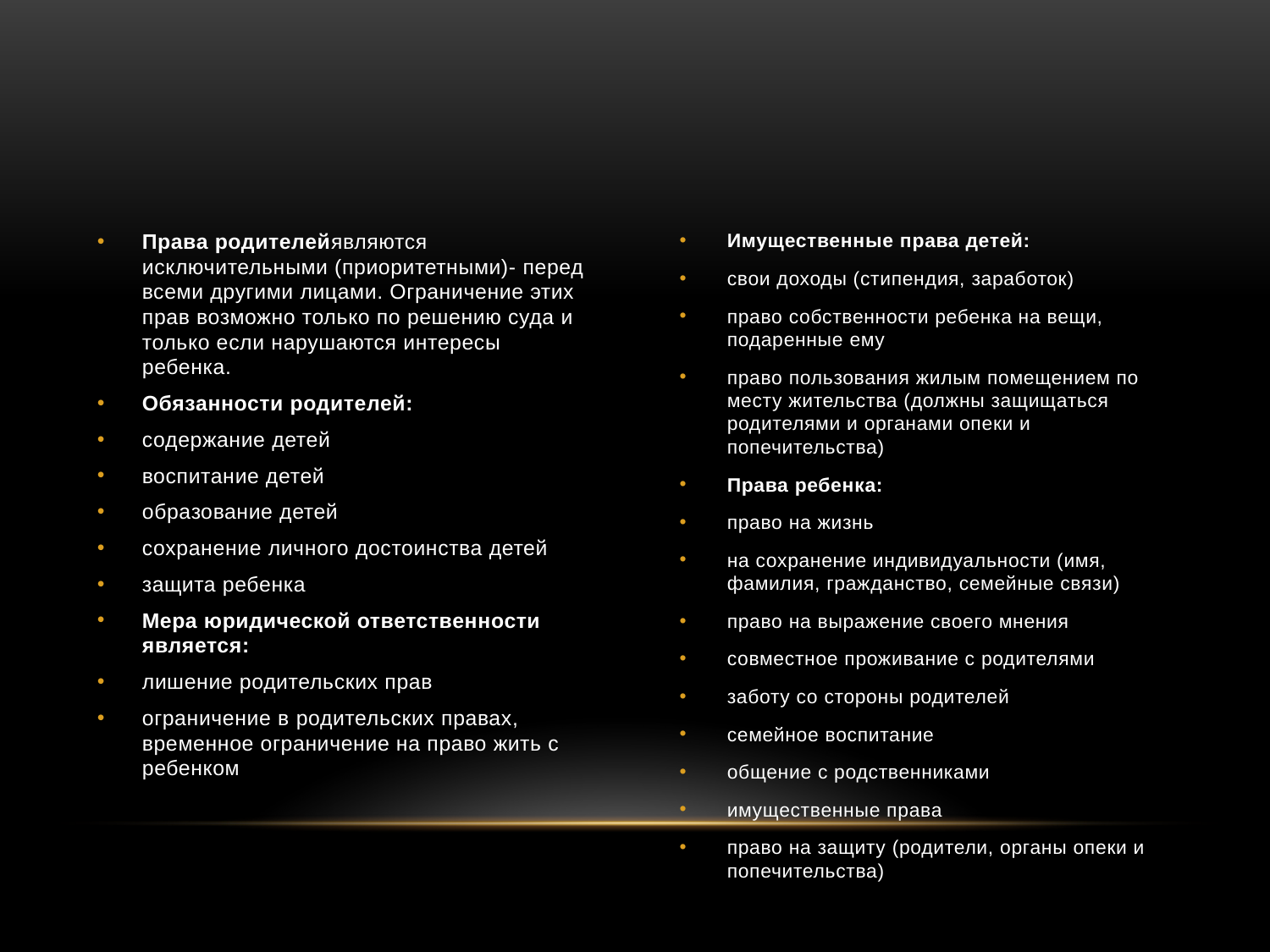

#
Права родителейявляются исключительными (приоритетными)- перед всеми другими лицами. Ограничение этих прав возможно только по решению суда и только если нарушаются интересы ребенка.
Обязанности родителей:
содержание детей
воспитание детей
образование детей
сохранение личного достоинства детей
защита ребенка
Мера юридической ответственности является:
лишение родительских прав
ограничение в родительских правах, временное ограничение на право жить с ребенком

Имущественные права детей:
свои доходы (стипендия, заработок)
право собственности ребенка на вещи, подаренные ему
право пользования жилым помещением по месту жительства (должны защищаться родителями и органами опеки и попечительства)
Права ребенка:
право на жизнь
на сохранение индивидуальности (имя, фамилия, гражданство, семейные связи)
право на выражение своего мнения
совместное проживание с родителями
заботу со стороны родителей
семейное воспитание
общение с родственниками
имущественные права
право на защиту (родители, органы опеки и попечительства)